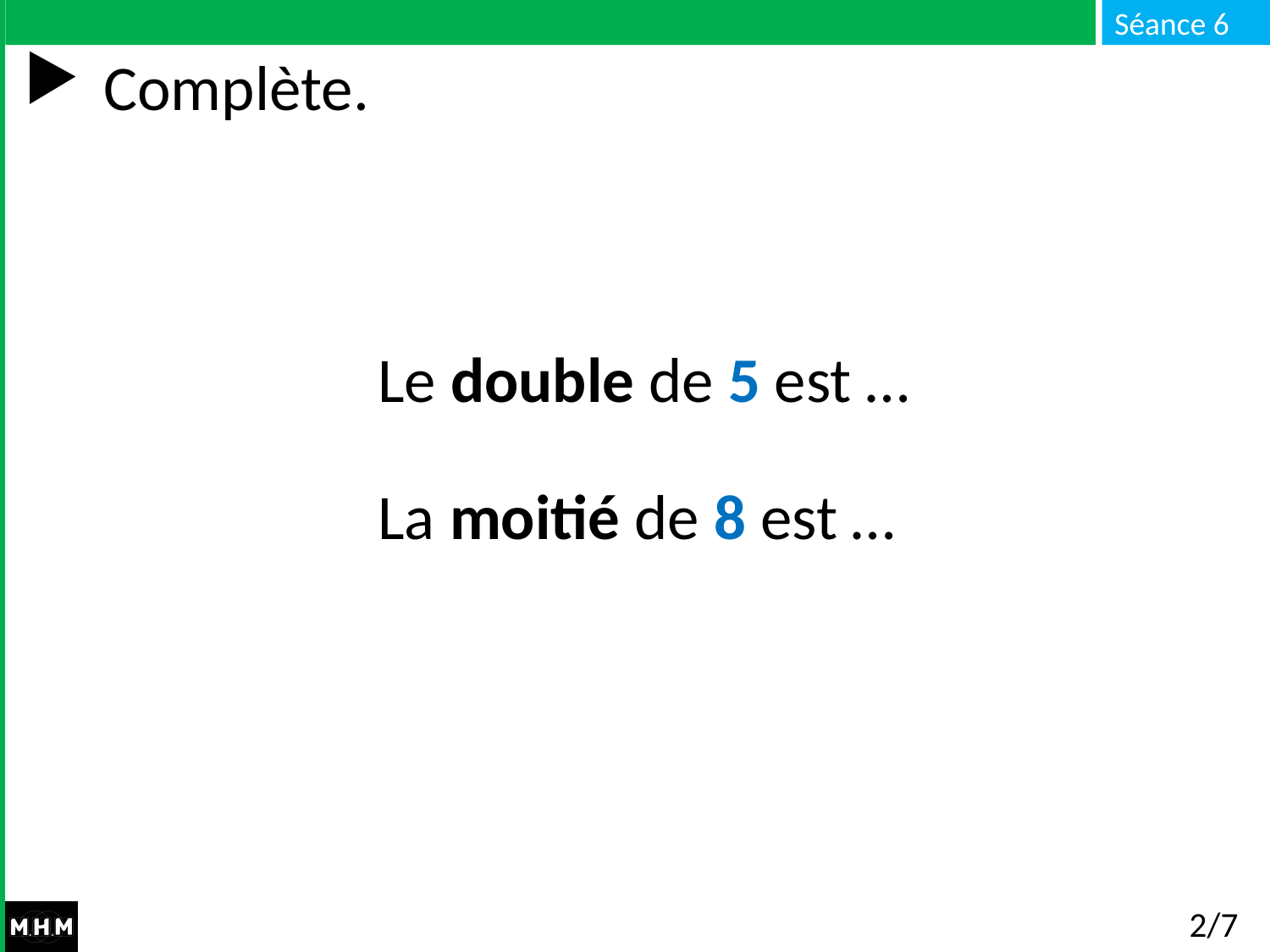

# Complète.
Le double de 5 est …

La moitié de 8 est …
2/7